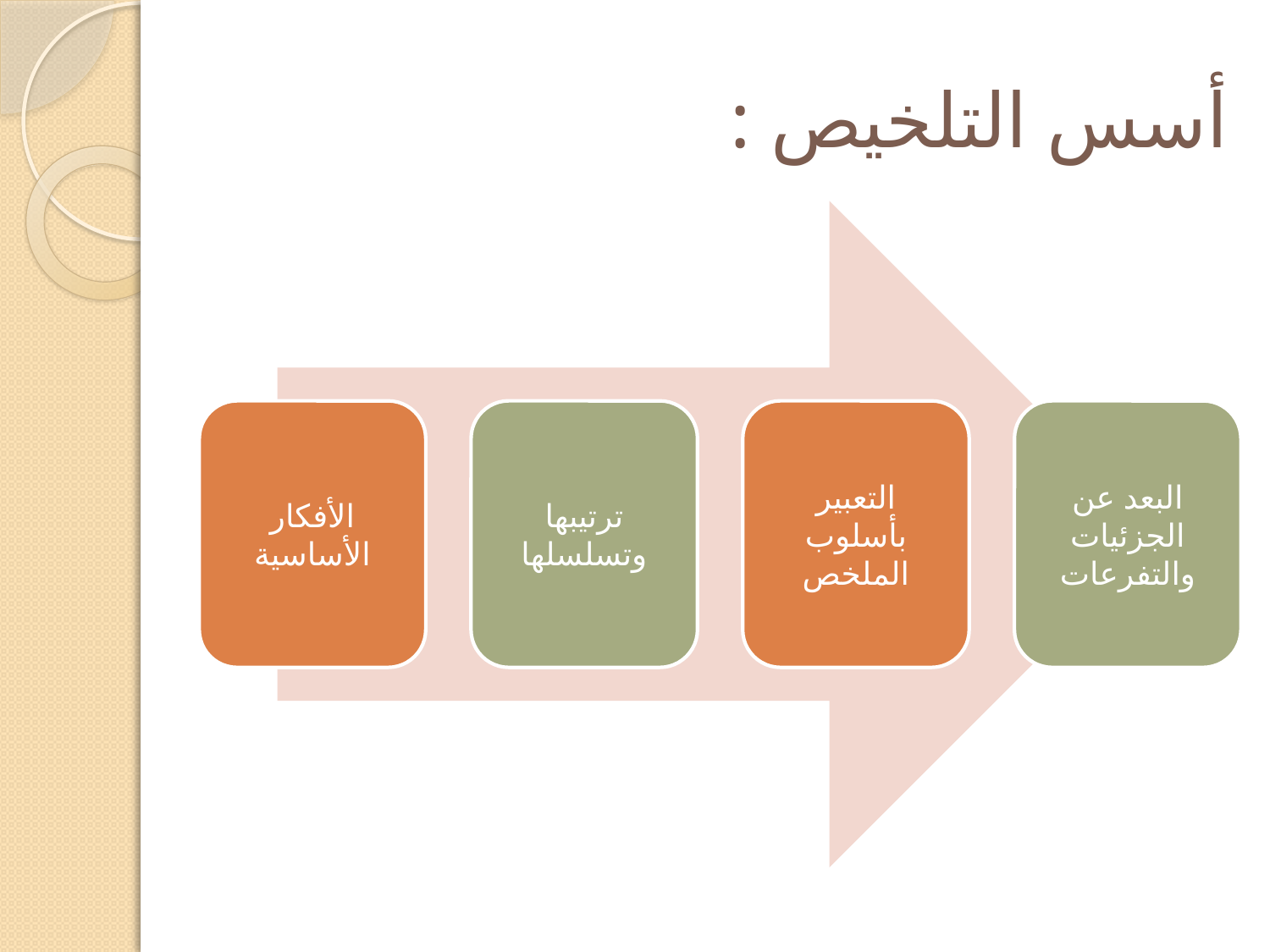

# أسس التلخيص :
ترتيبها وتسلسلها
التعبير بأسلوب الملخص
البعد عن الجزئيات والتفرعات